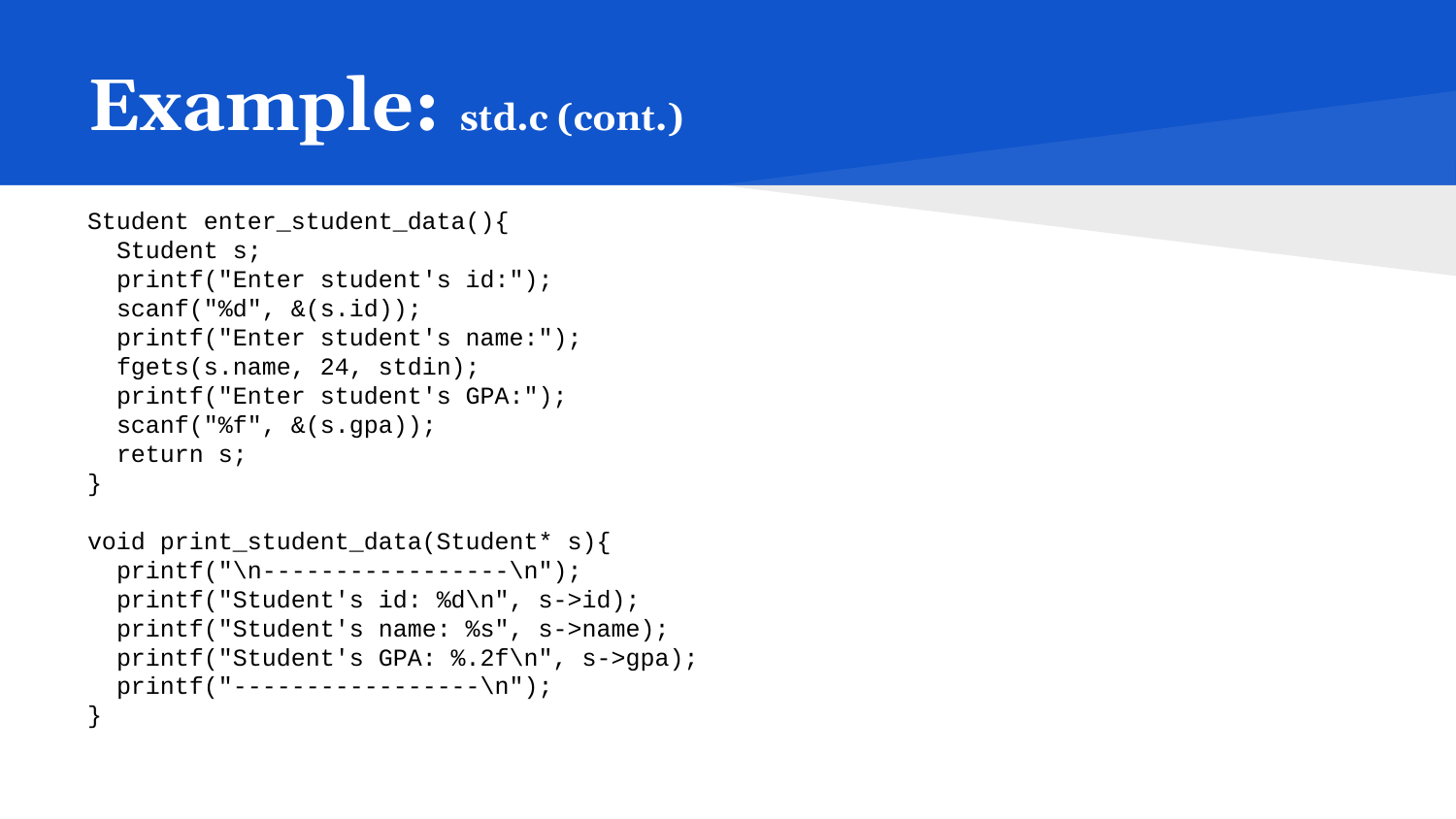

# Example: std.c (cont.)
Student enter_student_data(){
  Student s;
  printf("Enter student's id:");
  scanf("%d", &(s.id));
  printf("Enter student's name:");
  fgets(s.name, 24, stdin);
  printf("Enter student's GPA:");
  scanf("%f", &(s.gpa));
  return s;
}

void print_student_data(Student* s){
  printf("\n-----------------\n");
  printf("Student's id: %d\n", s->id);
  printf("Student's name: %s", s->name);
  printf("Student's GPA: %.2f\n", s->gpa);
  printf("-----------------\n");
}